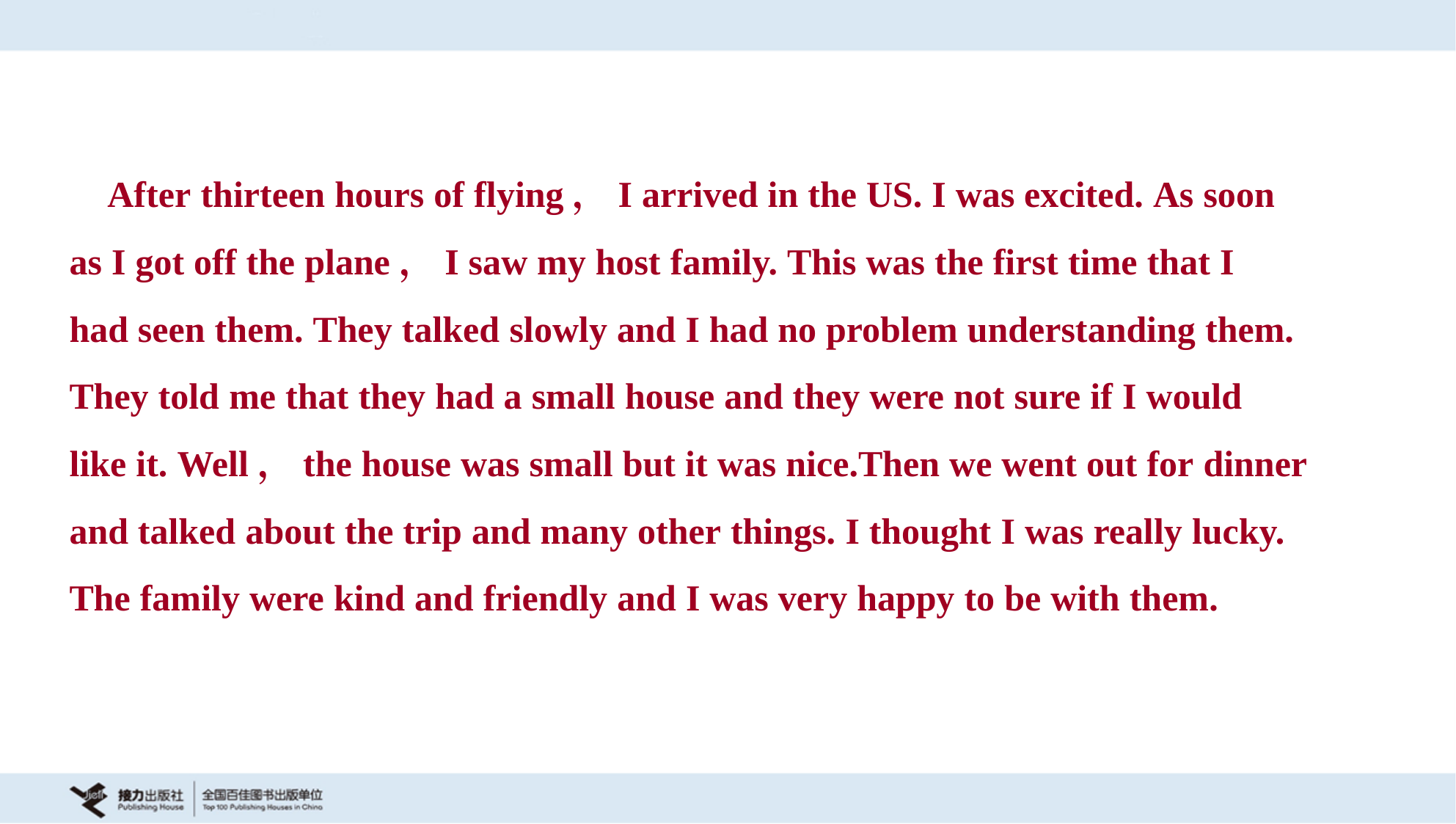

After thirteen hours of flying，I arrived in the US. I was excited. As soon
as I got off the plane，I saw my host family. This was the first time that I
had seen them. They talked slowly and I had no problem understanding them.
They told me that they had a small house and they were not sure if I would
like it. Well，the house was small but it was nice.Then we went out for dinner
and talked about the trip and many other things. I thought I was really lucky.
The family were kind and friendly and I was very happy to be with them.